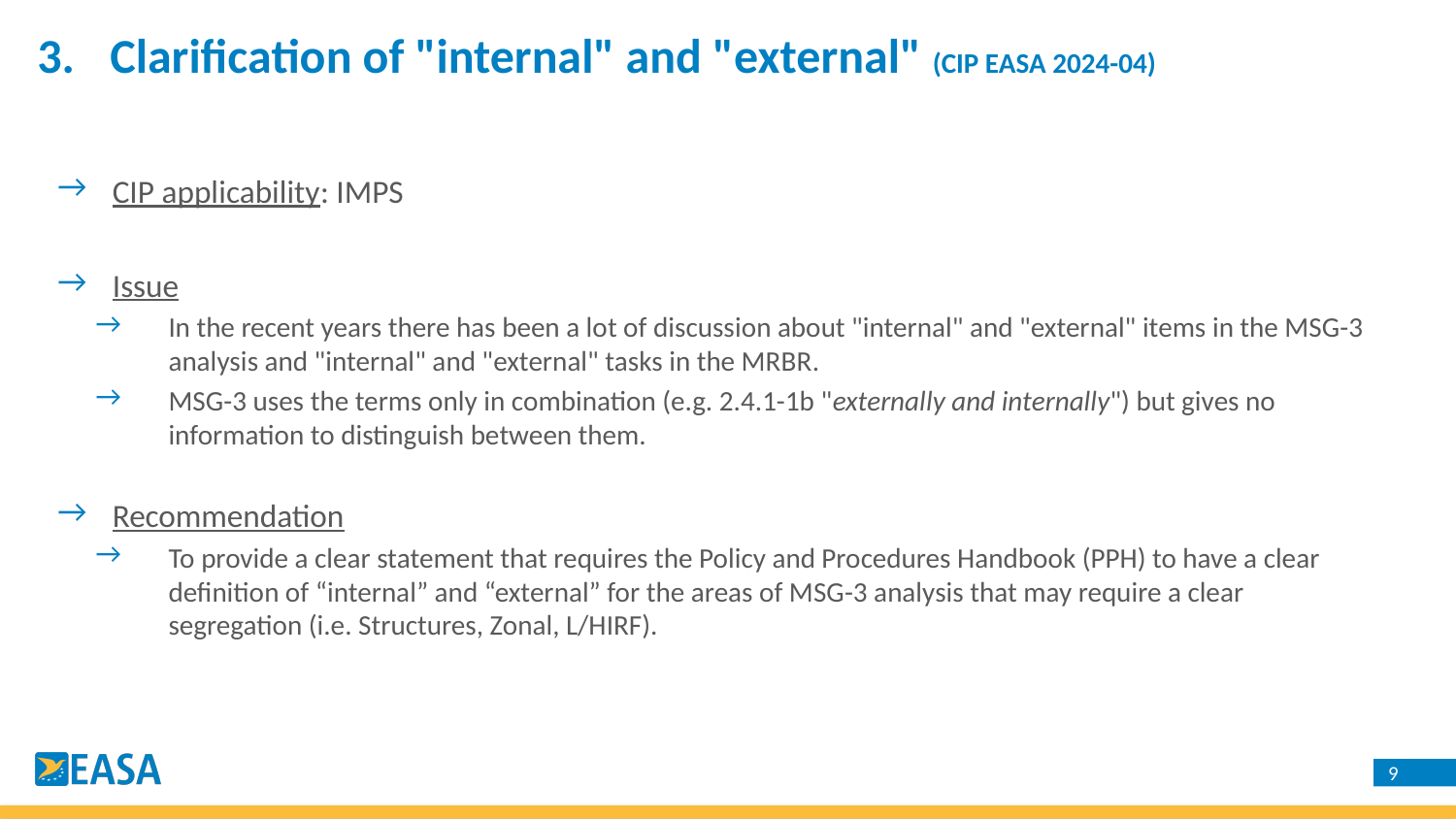

Clarification of "internal" and "external" (CIP EASA 2024-04)
CIP applicability: IMPS

Issue
In the recent years there has been a lot of discussion about "internal" and "external" items in the MSG-3 analysis and "internal" and "external" tasks in the MRBR.
MSG-3 uses the terms only in combination (e.g. 2.4.1-1b "externally and internally") but gives no information to distinguish between them.

Recommendation
To provide a clear statement that requires the Policy and Procedures Handbook (PPH) to have a clear definition of “internal” and “external” for the areas of MSG-3 analysis that may require a clear segregation (i.e. Structures, Zonal, L/HIRF).